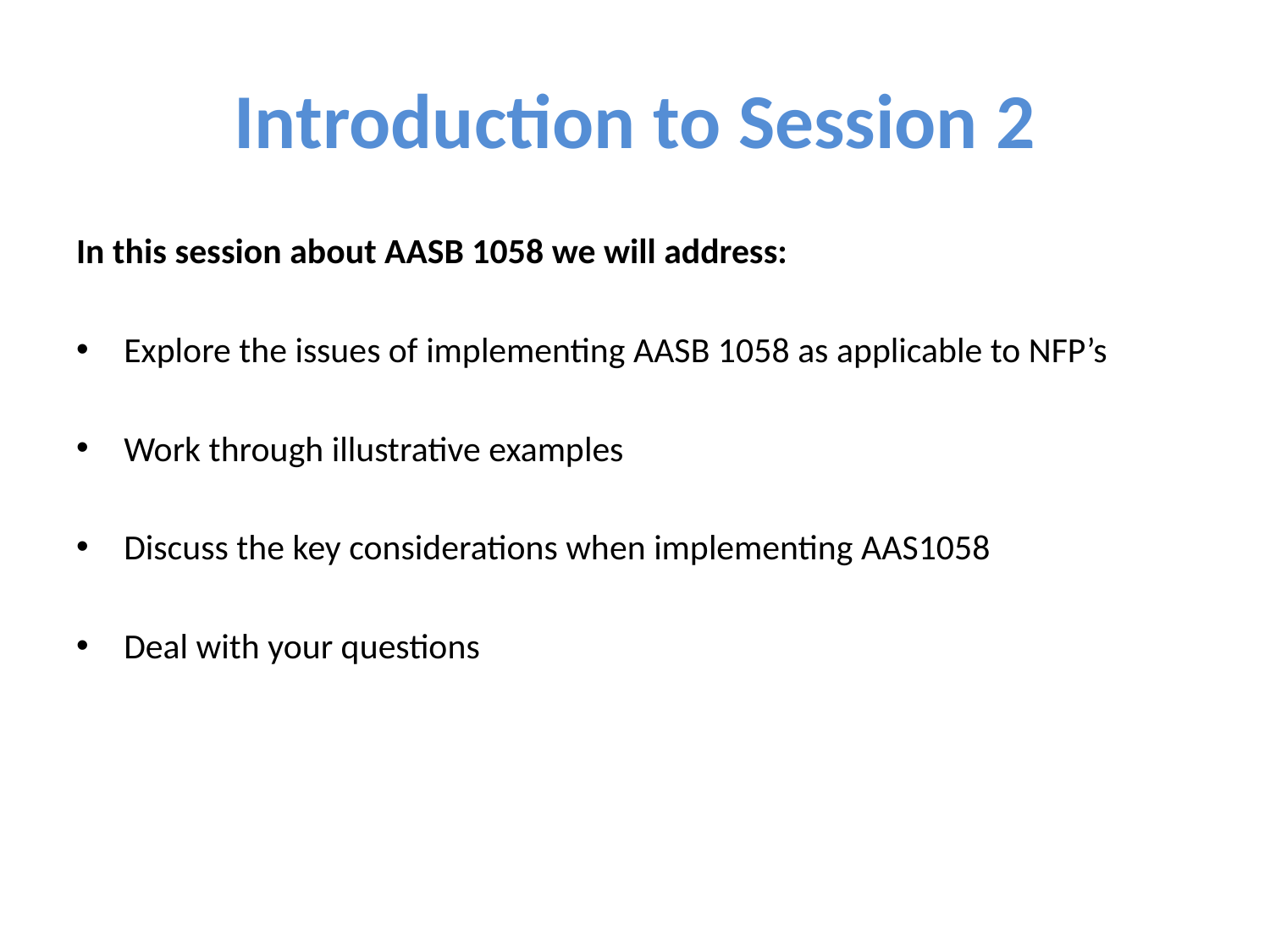

# Introduction to Session 2
In this session about AASB 1058 we will address:

Explore the issues of implementing AASB 1058 as applicable to NFP’s

Work through illustrative examples

Discuss the key considerations when implementing AAS1058

Deal with your questions